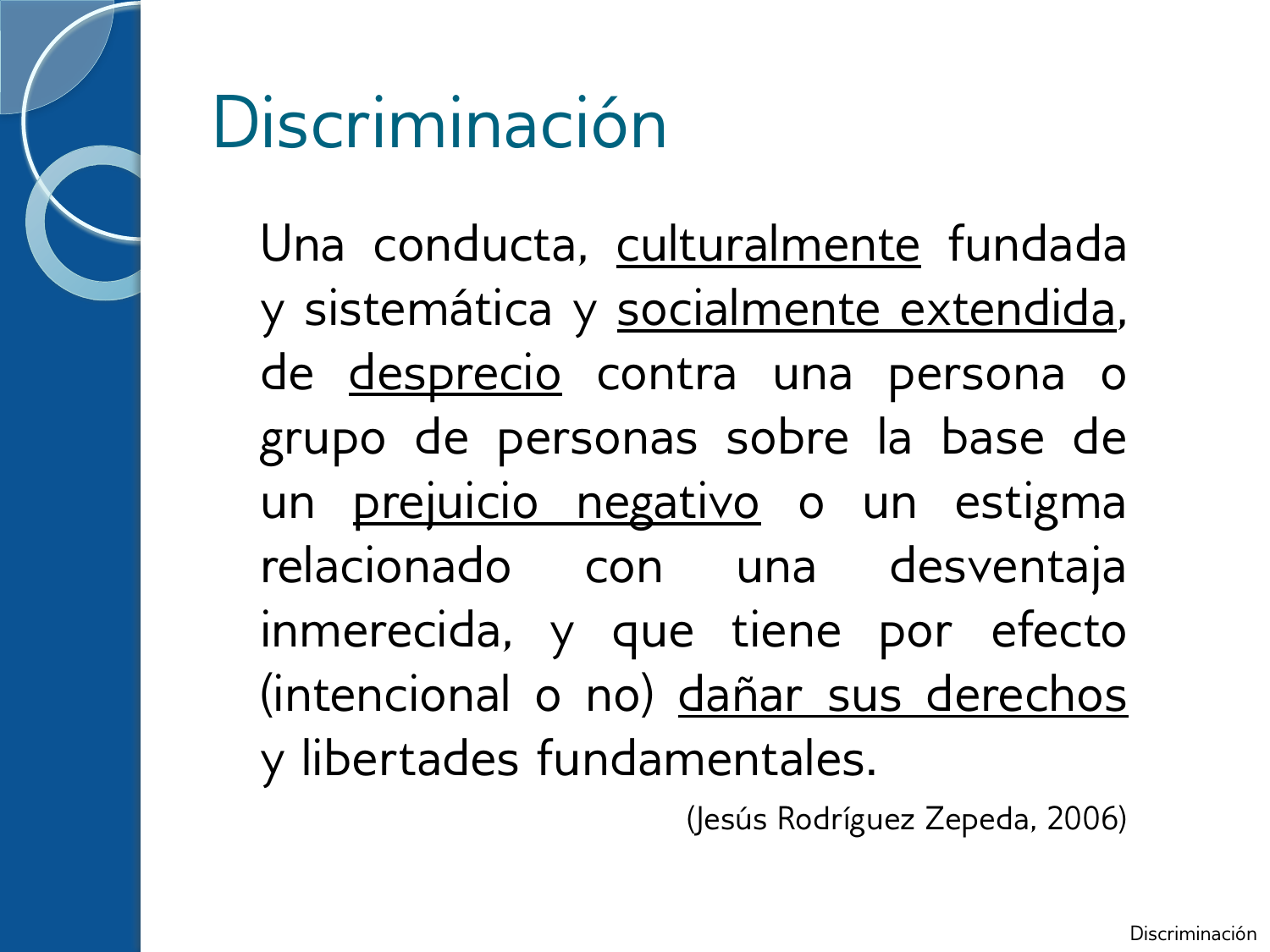

# Discriminación
	Una conducta, culturalmente fundada y sistemática y socialmente extendida, de desprecio contra una persona o grupo de personas sobre la base de un prejuicio negativo o un estigma relacionado con una desventaja inmerecida, y que tiene por efecto (intencional o no) dañar sus derechos y libertades fundamentales.
(Jesús Rodríguez Zepeda, 2006)
Discriminación